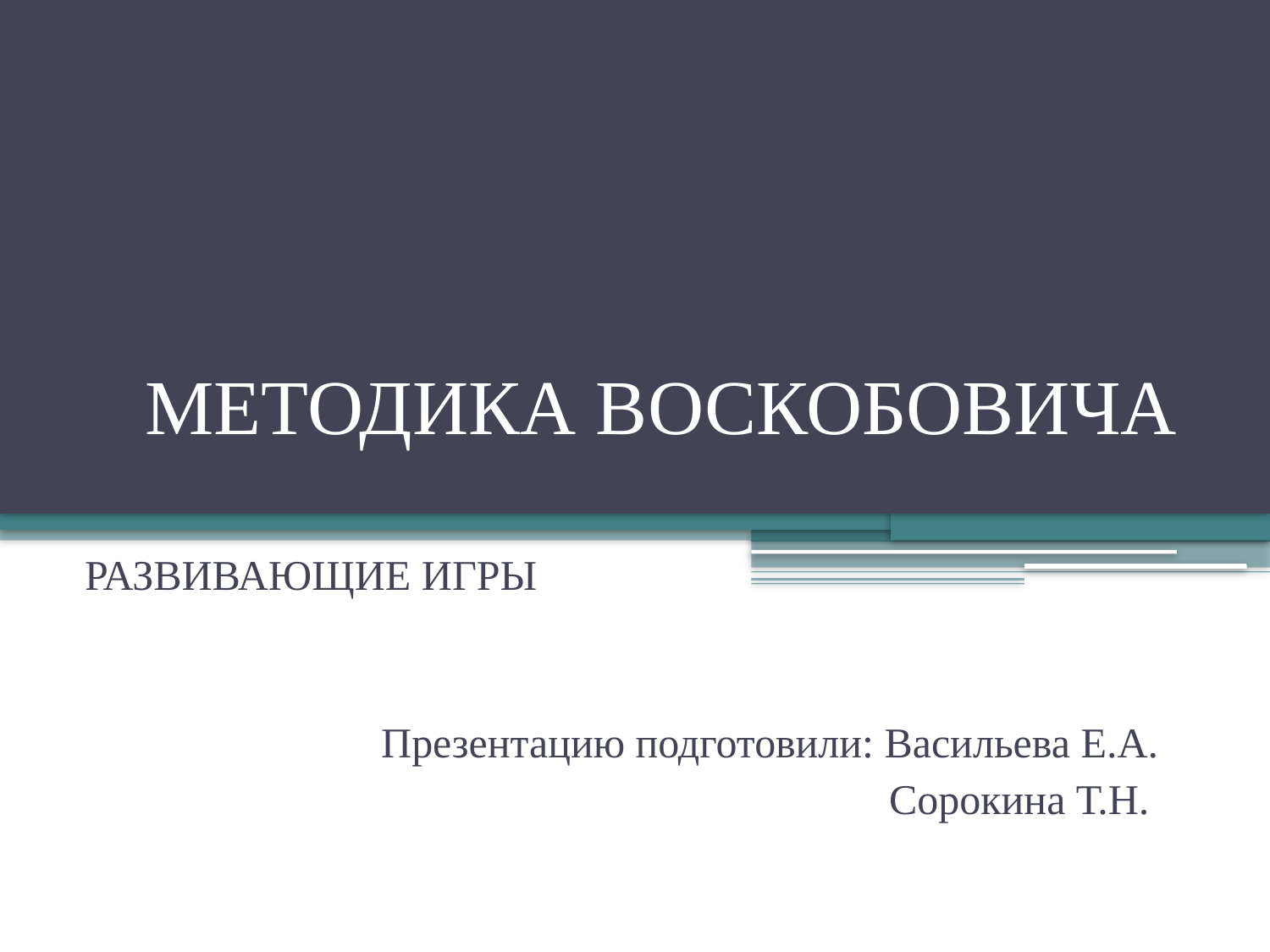

# МЕТОДИКА ВОСКОБОВИЧА
РАЗВИВАЮЩИЕ ИГРЫ

                            Презентацию подготовили: Васильева Е.А.
                                                                            Сорокина Т.Н.